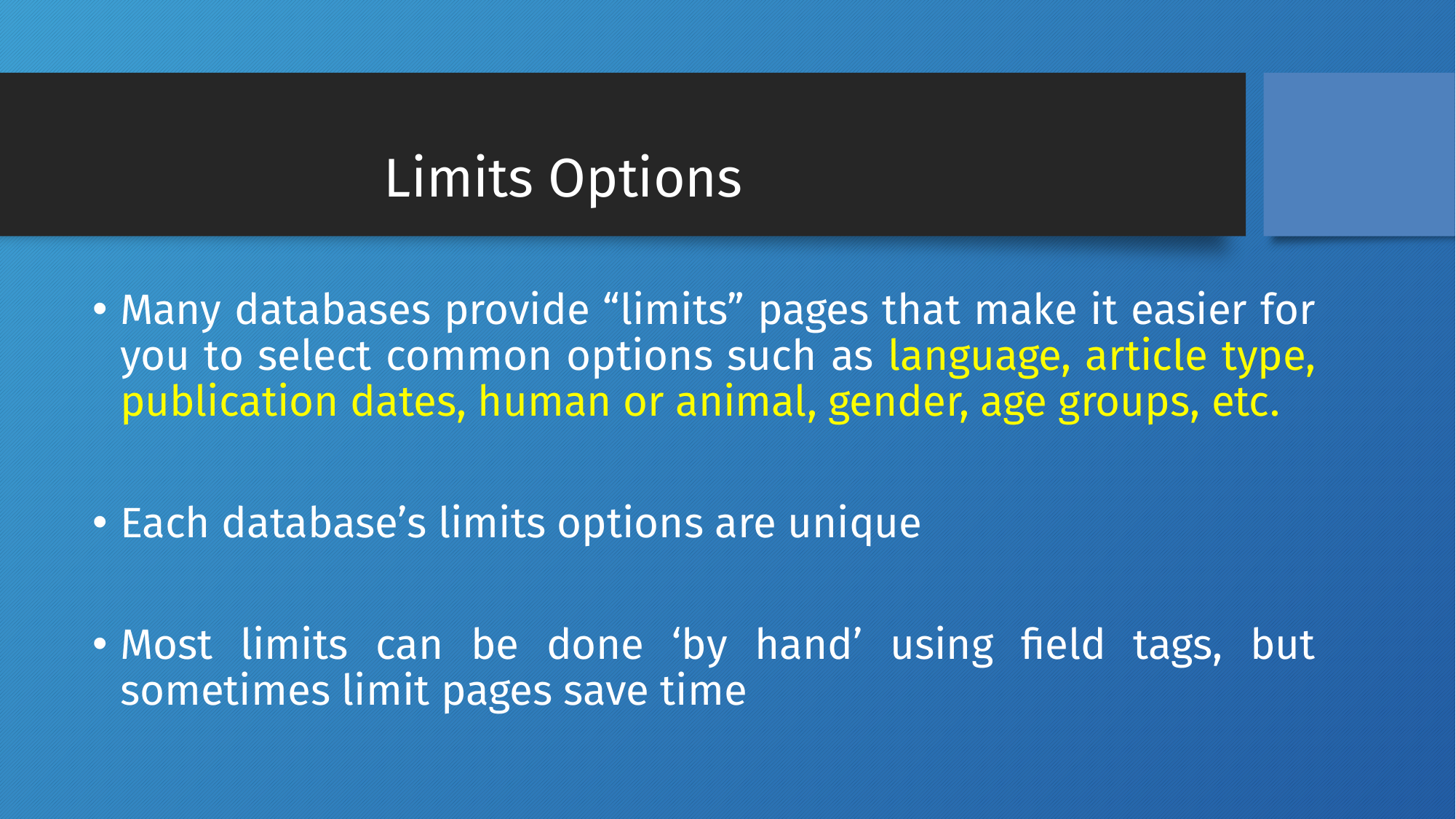

# Limits Options
Many databases provide “limits” pages that make it easier for you to select common options such as language, article type, publication dates, human or animal, gender, age groups, etc.

Each database’s limits options are unique

Most limits can be done ‘by hand’ using field tags, but sometimes limit pages save time